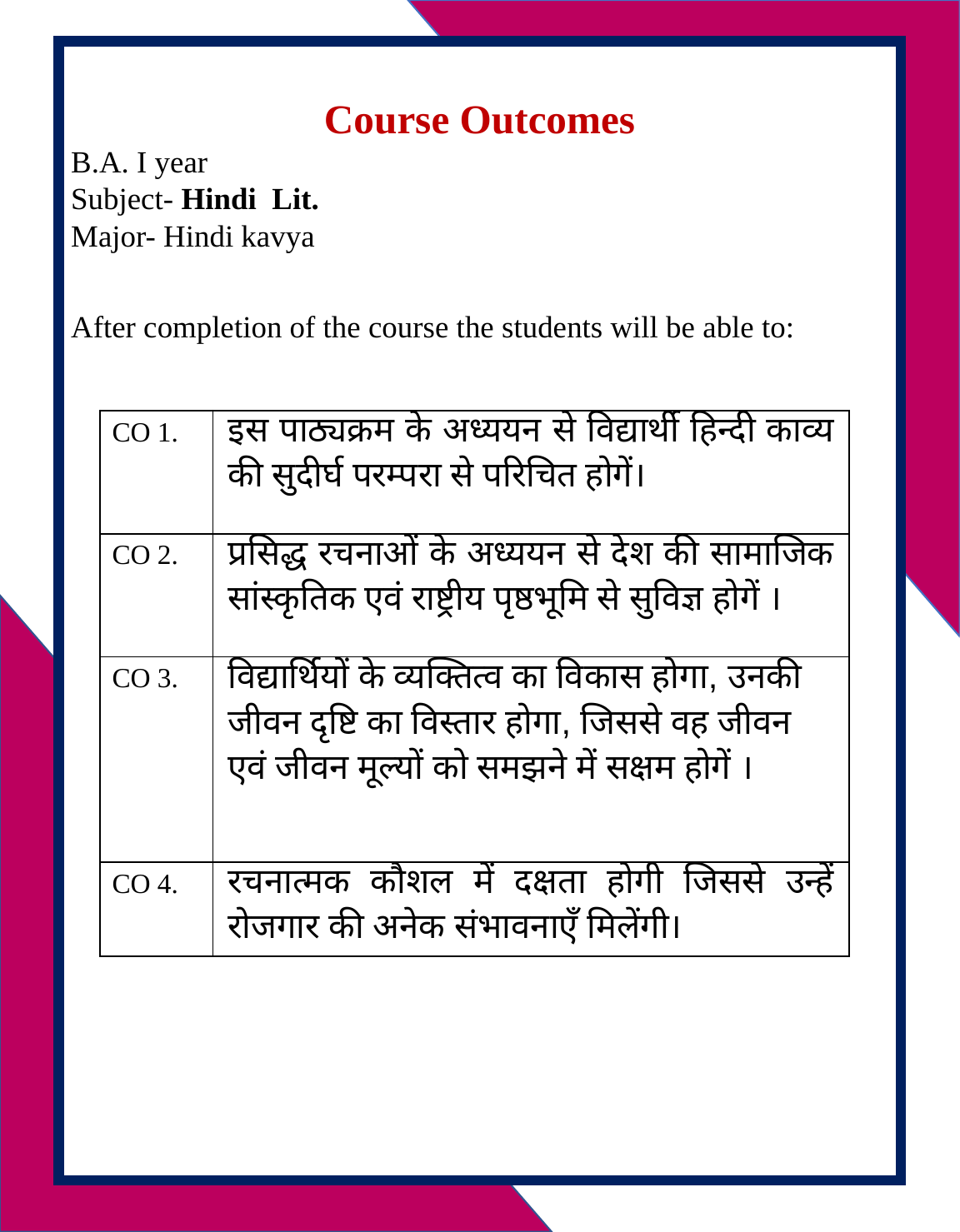

Course Outcomes
B.A. I year
Subject- Hindi  Lit.
Major- Hindi kavya

After completion of the course the students will be able to:

| CO 1. | इस पाठ्यक्रम के अध्ययन से विद्यार्थी हिन्दी काव्य की सुदीर्घ परम्परा से परिचित होगें। |
| --- | --- |
| CO 2. | प्रसिद्ध रचनाओं के अध्ययन से देश की सामाजिक सांस्कृतिक एवं राष्ट्रीय पृष्ठभूमि से सुविज्ञ होगें । |
| CO 3. | विद्यार्थियों के व्यक्तित्व का विकास होगा, उनकी जीवन दृष्टि का विस्तार होगा, जिससे वह जीवन एवं जीवन मूल्यों को समझने में सक्षम होगें । |
| CO 4. | रचनात्मक कौशल में दक्षता होगी जिससे उन्हें रोजगार की अनेक संभावनाएँ मिलेंगी। |